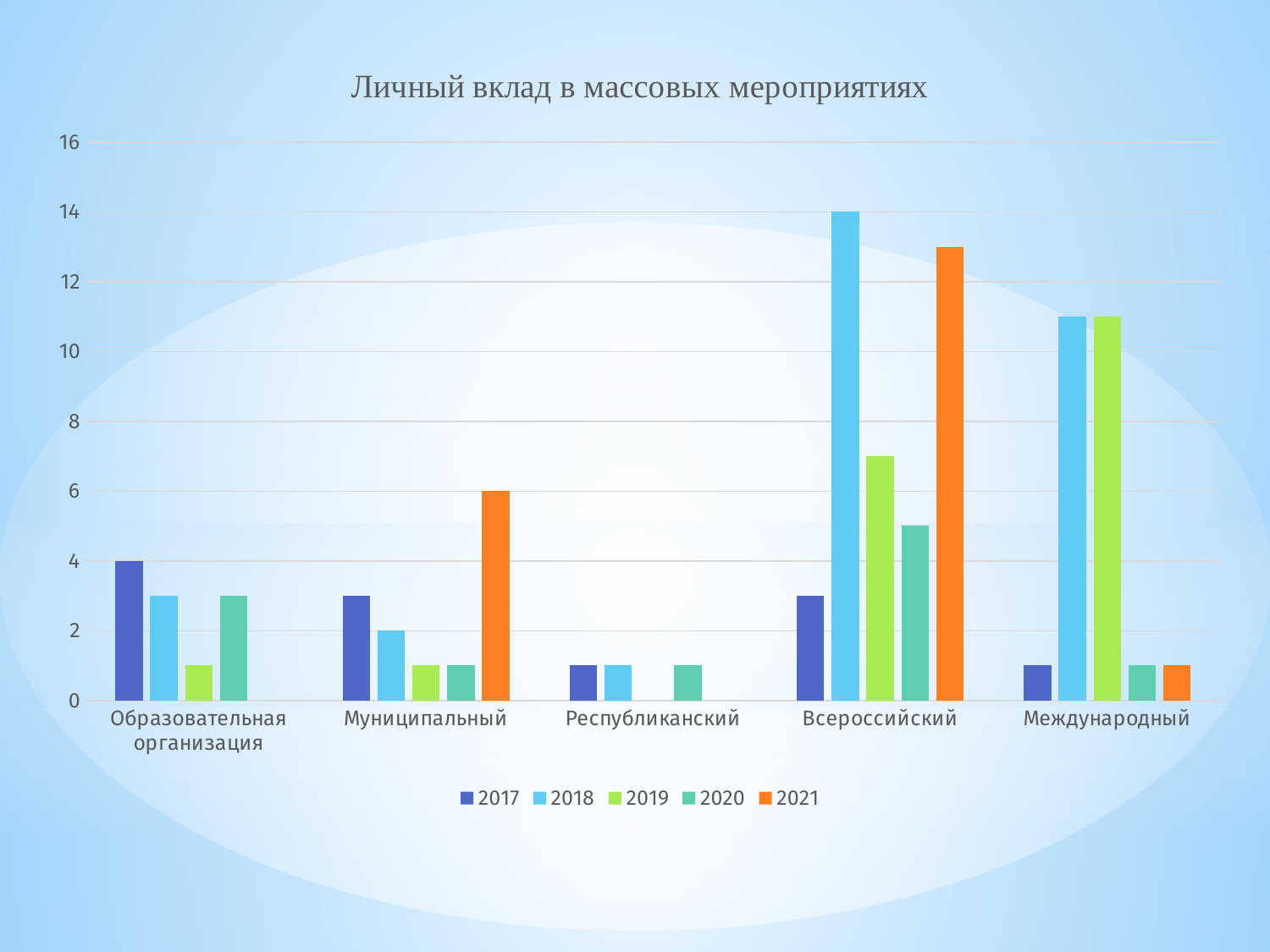

### Chart: Личный вклад в массовых мероприятиях

| Category | 2017 | 2018 | 2019 | 2020 | 2021 |
|---|---|---|---|---|---|
| Образовательная организация | 4.0 | 3.0 | 1.0 | 3.0 | None |
| Муниципальный | 3.0 | 2.0 | 1.0 | 1.0 | 6.0 |
| Республиканский | 1.0 | 1.0 | None | 1.0 | None |
| Всероссийский | 3.0 | 14.0 | 7.0 | 5.0 | 13.0 |
| Международный | 1.0 | 11.0 | 11.0 | 1.0 | 1.0 |